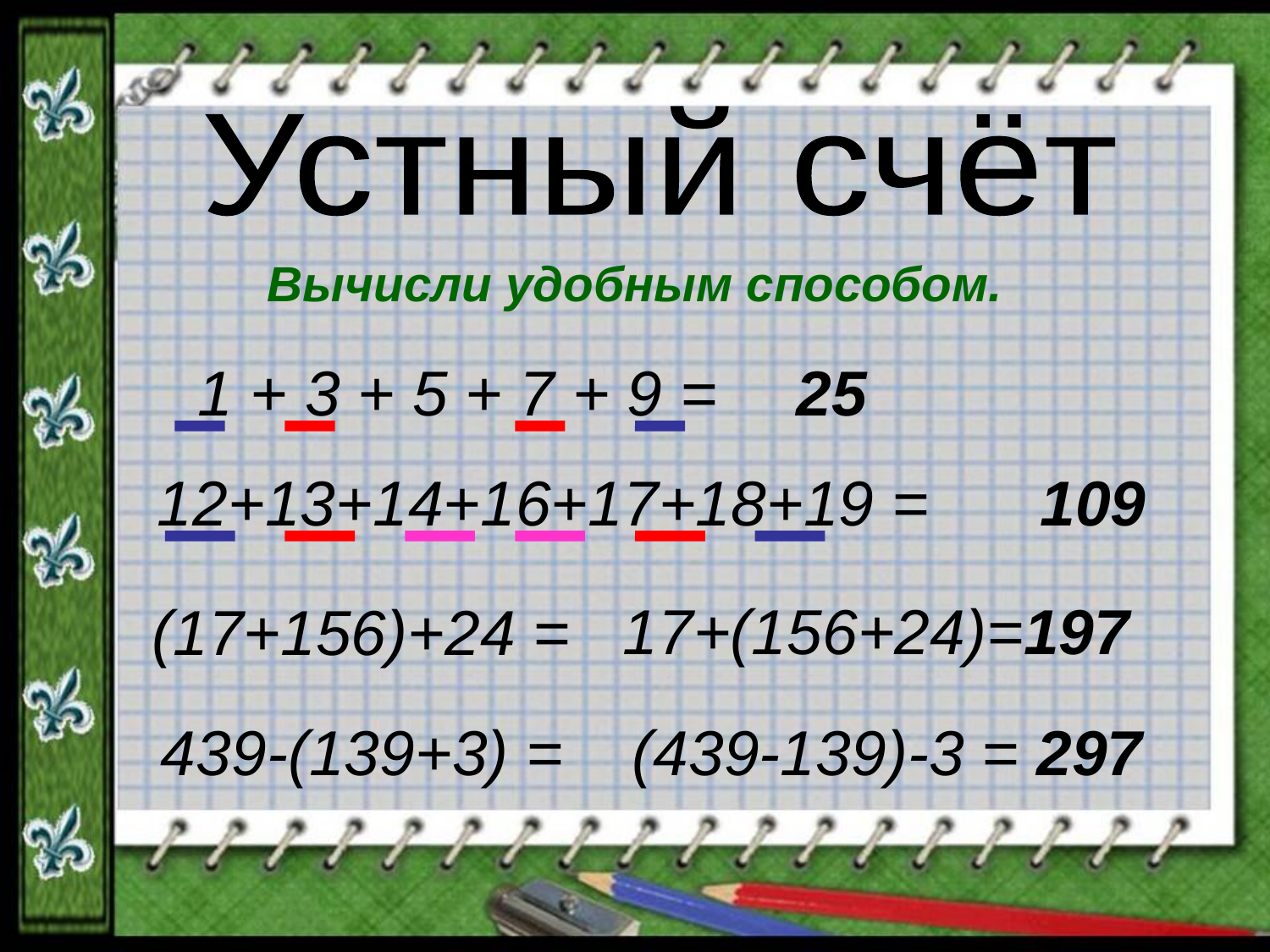

Устный счёт
Вычисли удобным способом.
1 + 3 + 5 + 7 + 9 =
25

12+13+14+16+17+18+19 =
109

17+(156+24)=197
(17+156)+24 =
439-(139+3) =
(439-139)-3 = 297